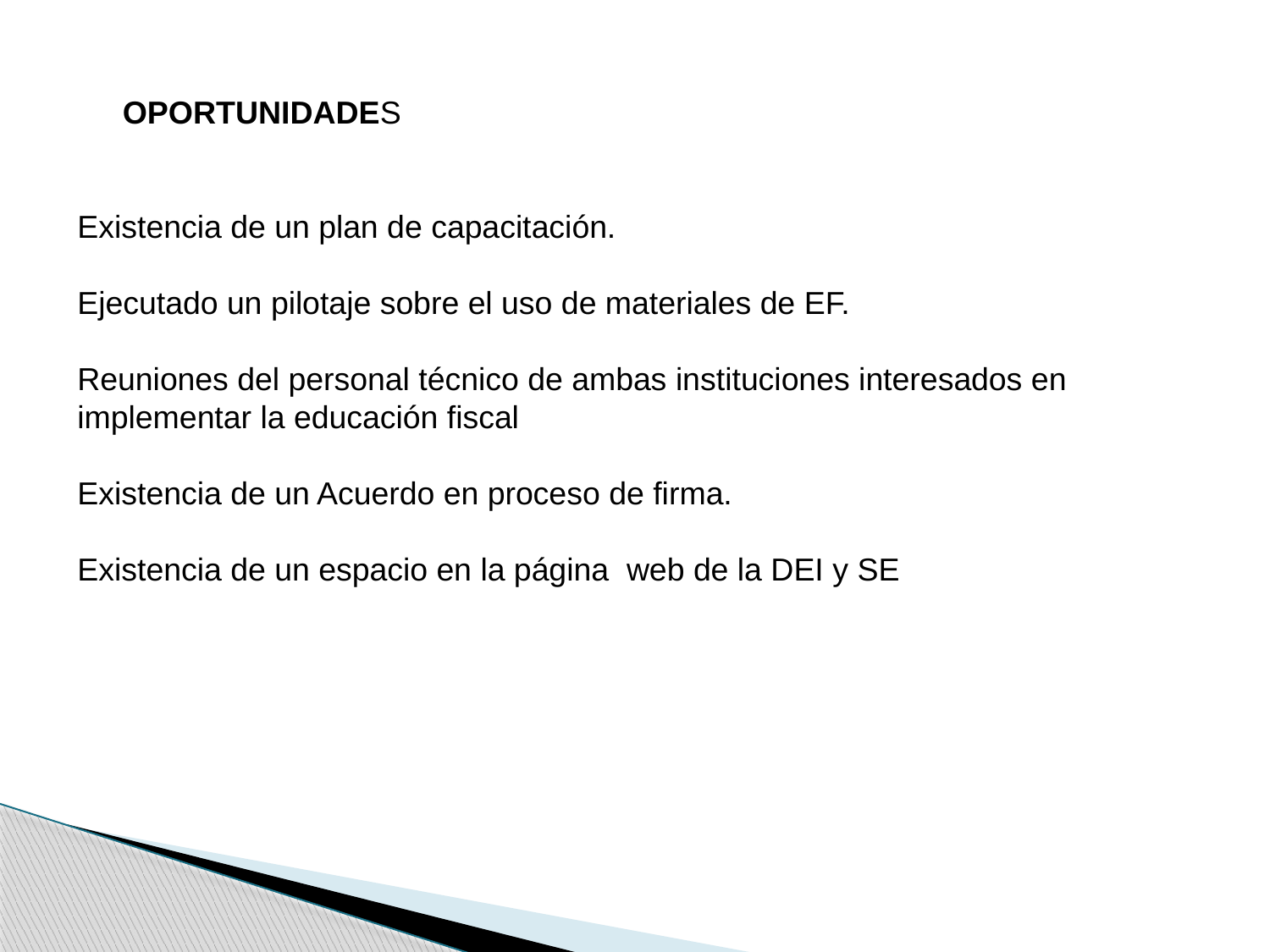

OPORTUNIDADES
Existencia de un plan de capacitación.

Ejecutado un pilotaje sobre el uso de materiales de EF.

Reuniones del personal técnico de ambas instituciones interesados en  implementar la educación fiscal

Existencia de un Acuerdo en proceso de firma.

Existencia de un espacio en la página  web de la DEI y SE